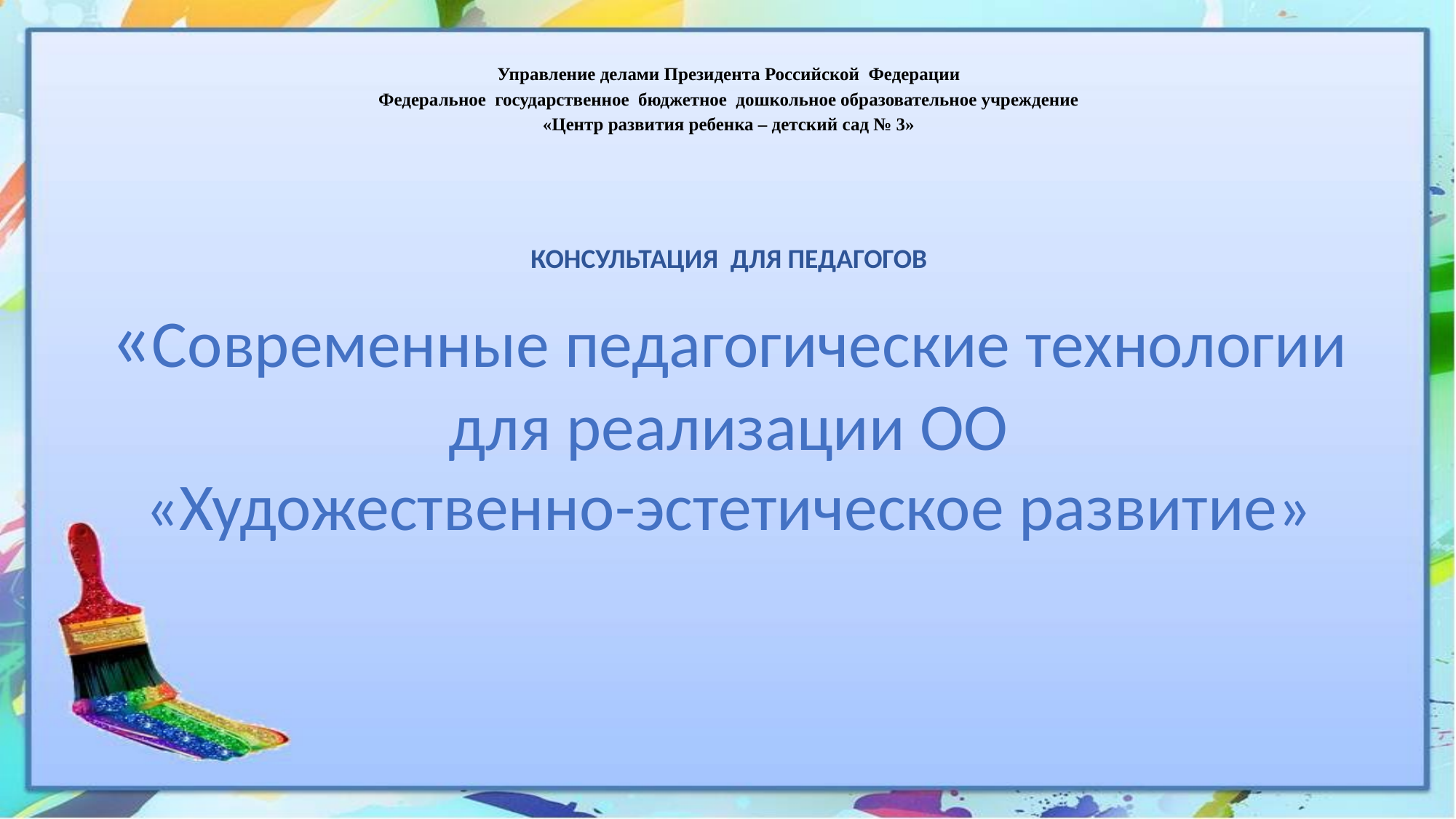

Управление делами Президента Российской  Федерации
Федеральное  государственное  бюджетное  дошкольное образовательное учреждение
«Центр развития ребенка – детский сад № 3»
КОНСУЛЬТАЦИЯ  ДЛЯ ПЕДАГОГОВ
«Современные педагогические технологии
 для реализации ОО
«Художественно-эстетическое развитие»